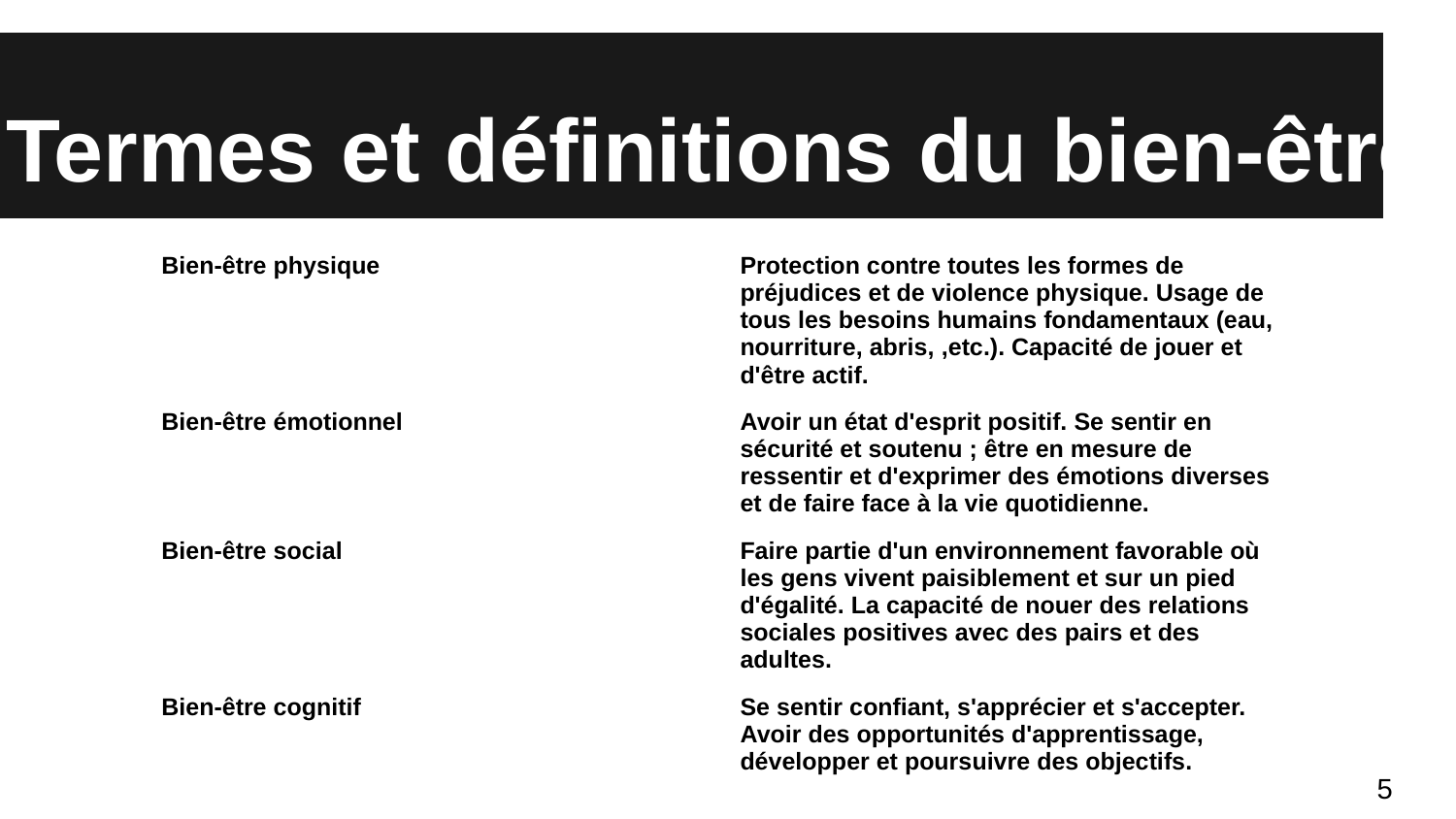

# Termes et définitions du bien-être
| Bien-être physique | Protection contre toutes les formes de préjudices et de violence physique. Usage de tous les besoins humains fondamentaux (eau, nourriture, abris, ,etc.). Capacité de jouer et d'être actif. |
| --- | --- |
| Bien-être émotionnel | Avoir un état d'esprit positif. Se sentir en sécurité et soutenu ; être en mesure de ressentir et d'exprimer des émotions diverses et de faire face à la vie quotidienne. |
| Bien-être social | Faire partie d'un environnement favorable où les gens vivent paisiblement et sur un pied d'égalité. La capacité de nouer des relations sociales positives avec des pairs et des adultes. |
| Bien-être cognitif | Se sentir confiant, s'apprécier et s'accepter. Avoir des opportunités d'apprentissage, développer et poursuivre des objectifs. |
5